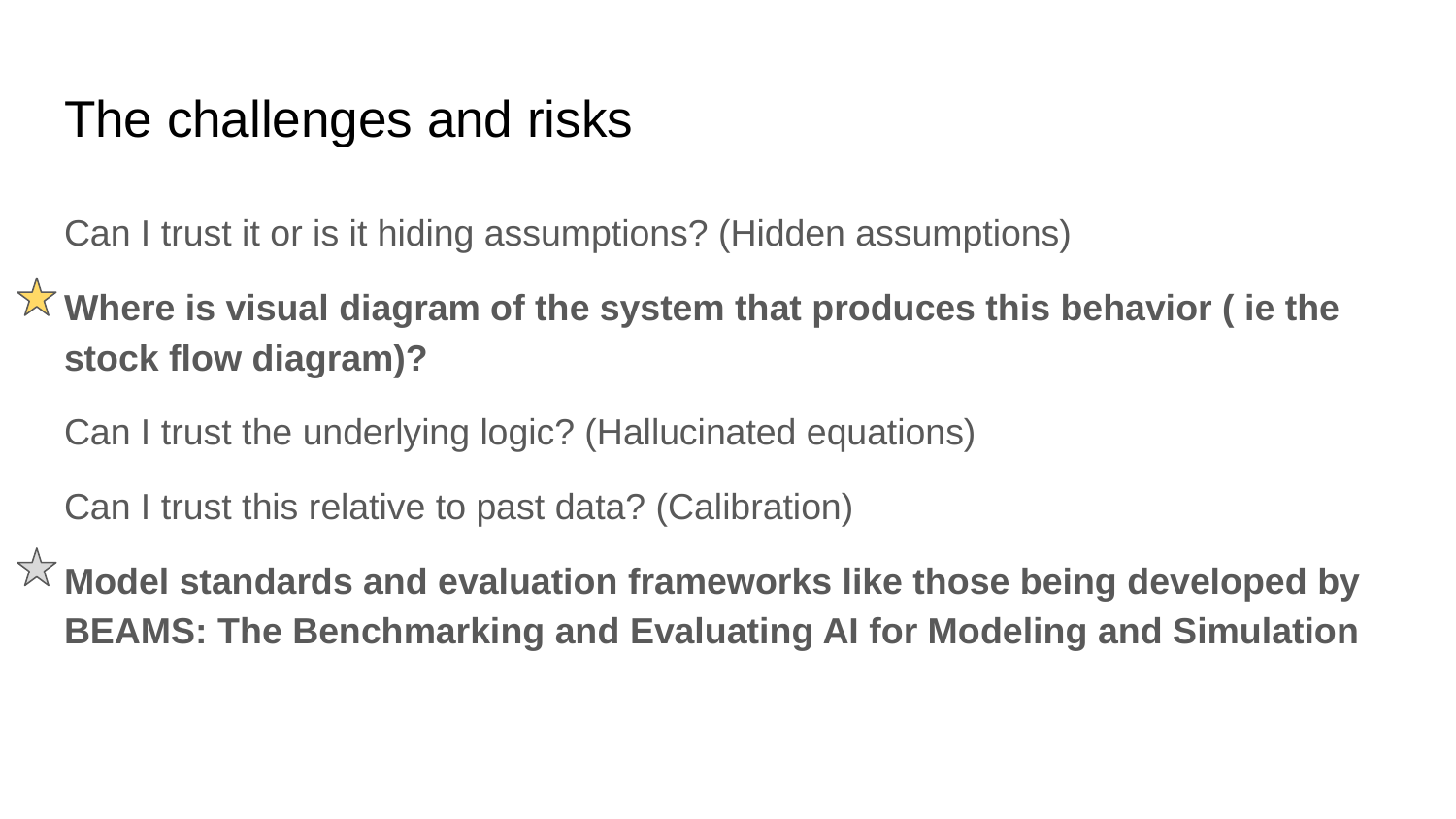

# The challenges and risks
Can I trust it or is it hiding assumptions? (Hidden assumptions)
Where is visual diagram of the system that produces this behavior ( ie the stock flow diagram)?
Can I trust the underlying logic? (Hallucinated equations)
Can I trust this relative to past data? (Calibration)
Model standards and evaluation frameworks like those being developed by BEAMS: The Benchmarking and Evaluating AI for Modeling and Simulation